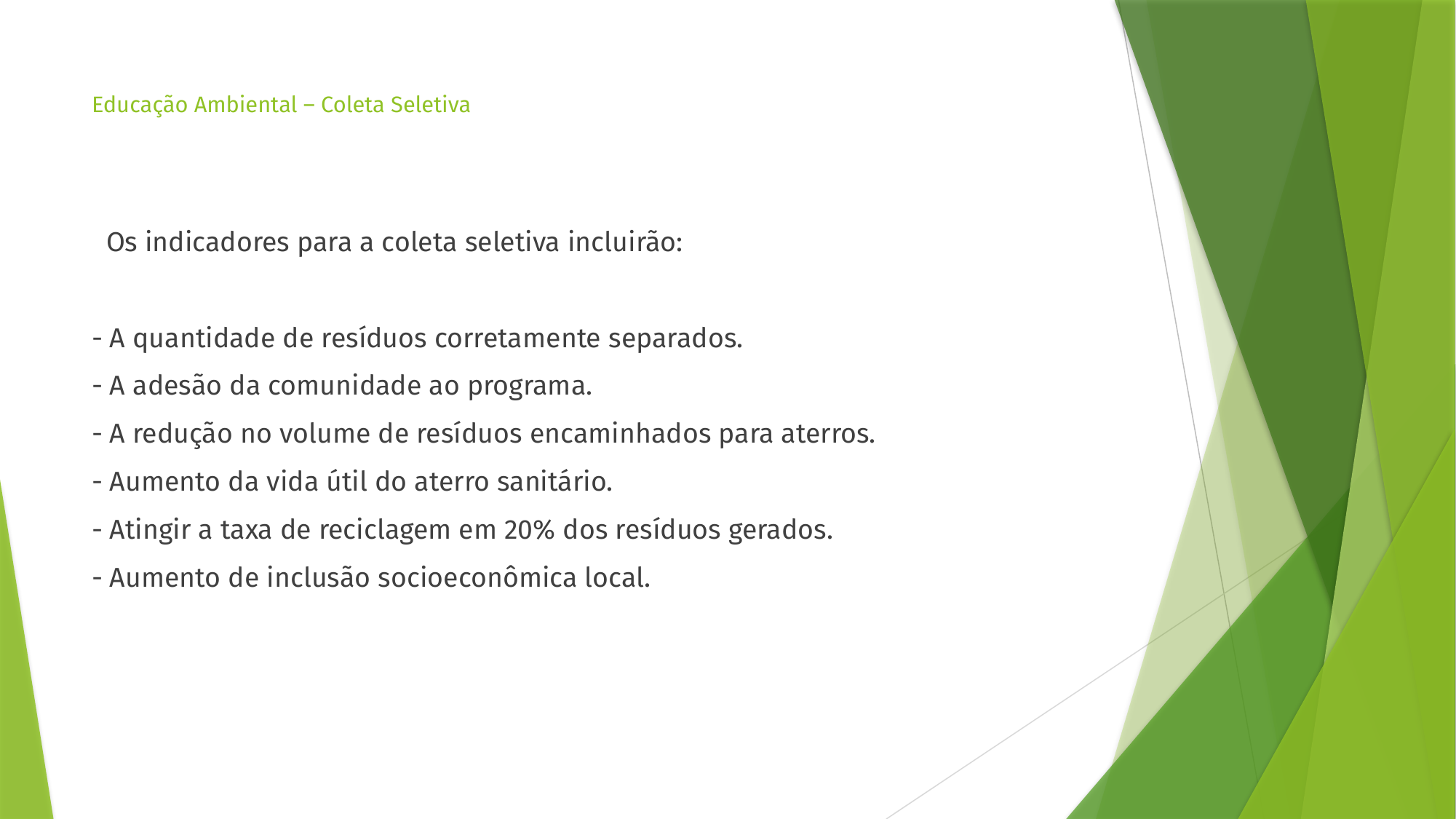

# Educação Ambiental – Coleta Seletiva
  Os indicadores para a coleta seletiva incluirão:

- A quantidade de resíduos corretamente separados.
- A adesão da comunidade ao programa.
- A redução no volume de resíduos encaminhados para aterros.
- Aumento da vida útil do aterro sanitário.
- Atingir a taxa de reciclagem em 20% dos resíduos gerados.
- Aumento de inclusão socioeconômica local.